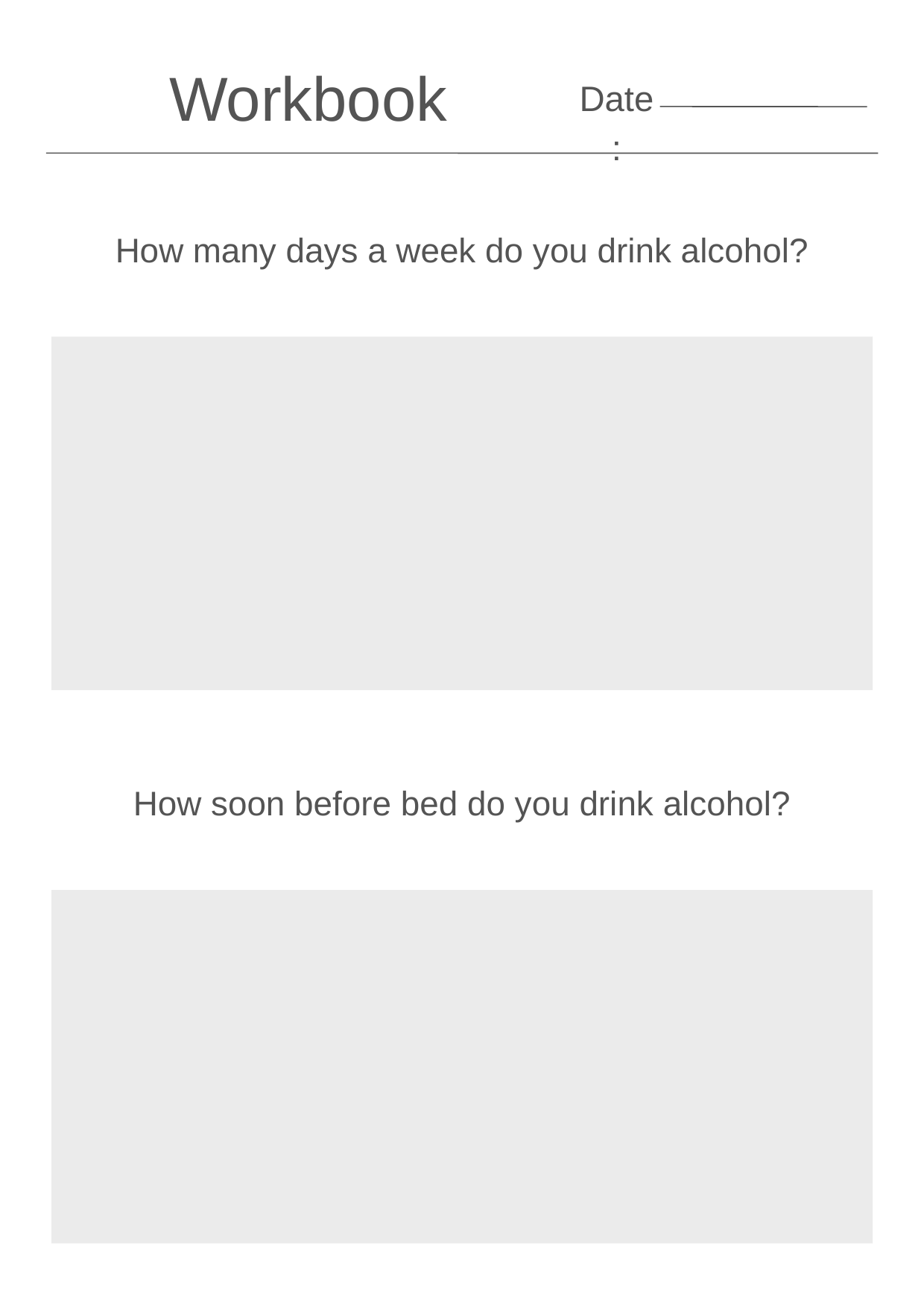

Workbook
Date:

How many days a week do you drink alcohol?

How soon before bed do you drink alcohol?